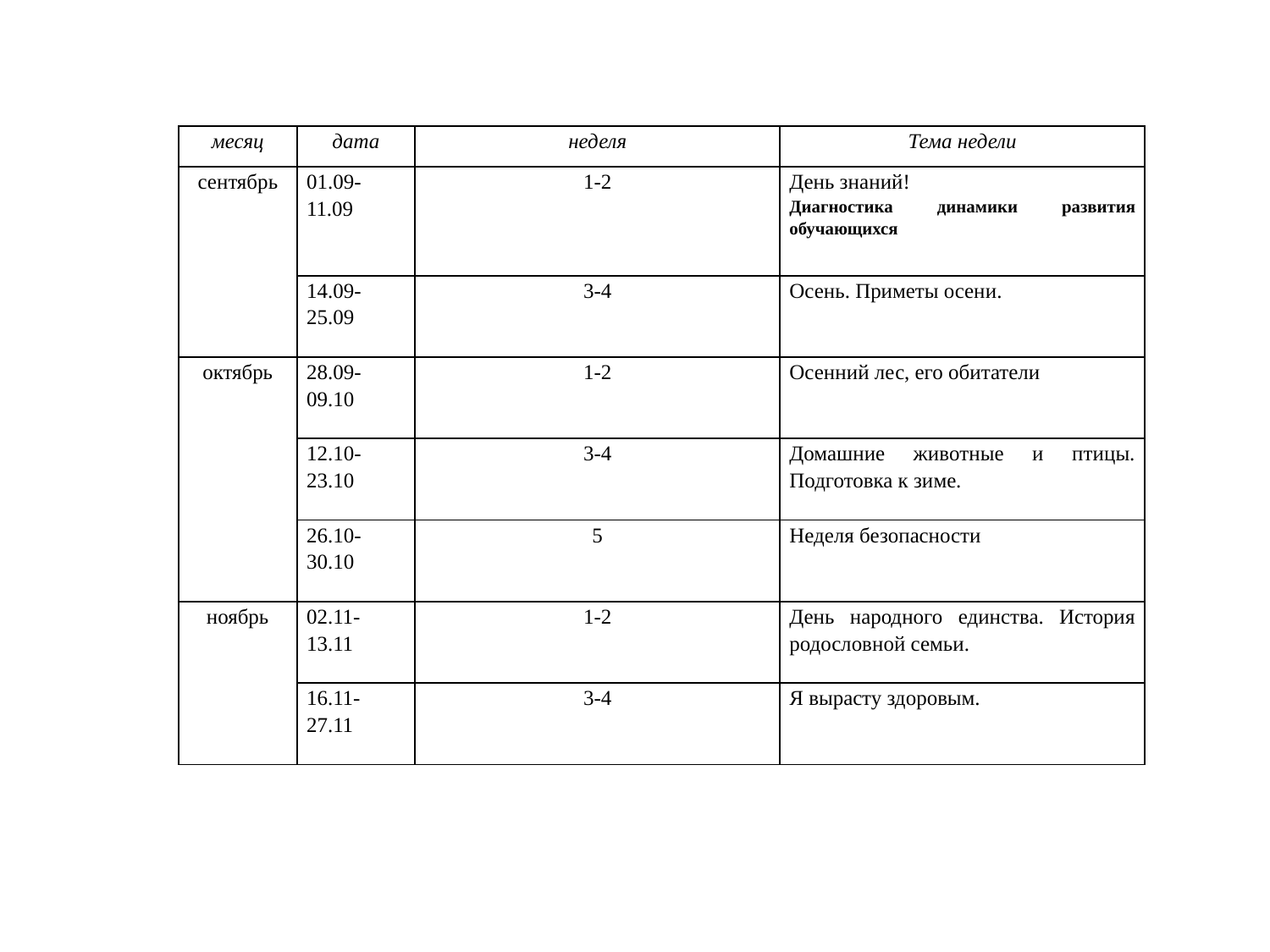

| месяц | дата | неделя | Тема недели |
| --- | --- | --- | --- |
| сентябрь | 01.09-11.09 | 1-2 | День знаний! Диагностика динамики развития обучающихся |
|  | 14.09-25.09 | 3-4 | Осень. Приметы осени. |
| октябрь | 28.09-09.10 | 1-2 | Осенний лес, его обитатели |
|  | 12.10-23.10 | 3-4 | Домашние животные и птицы. Подготовка к зиме. |
|  | 26.10-30.10 | 5 | Неделя безопасности |
| ноябрь | 02.11-13.11 | 1-2 | День народного единства. История родословной семьи. |
|  | 16.11-27.11 | 3-4 | Я вырасту здоровым. |